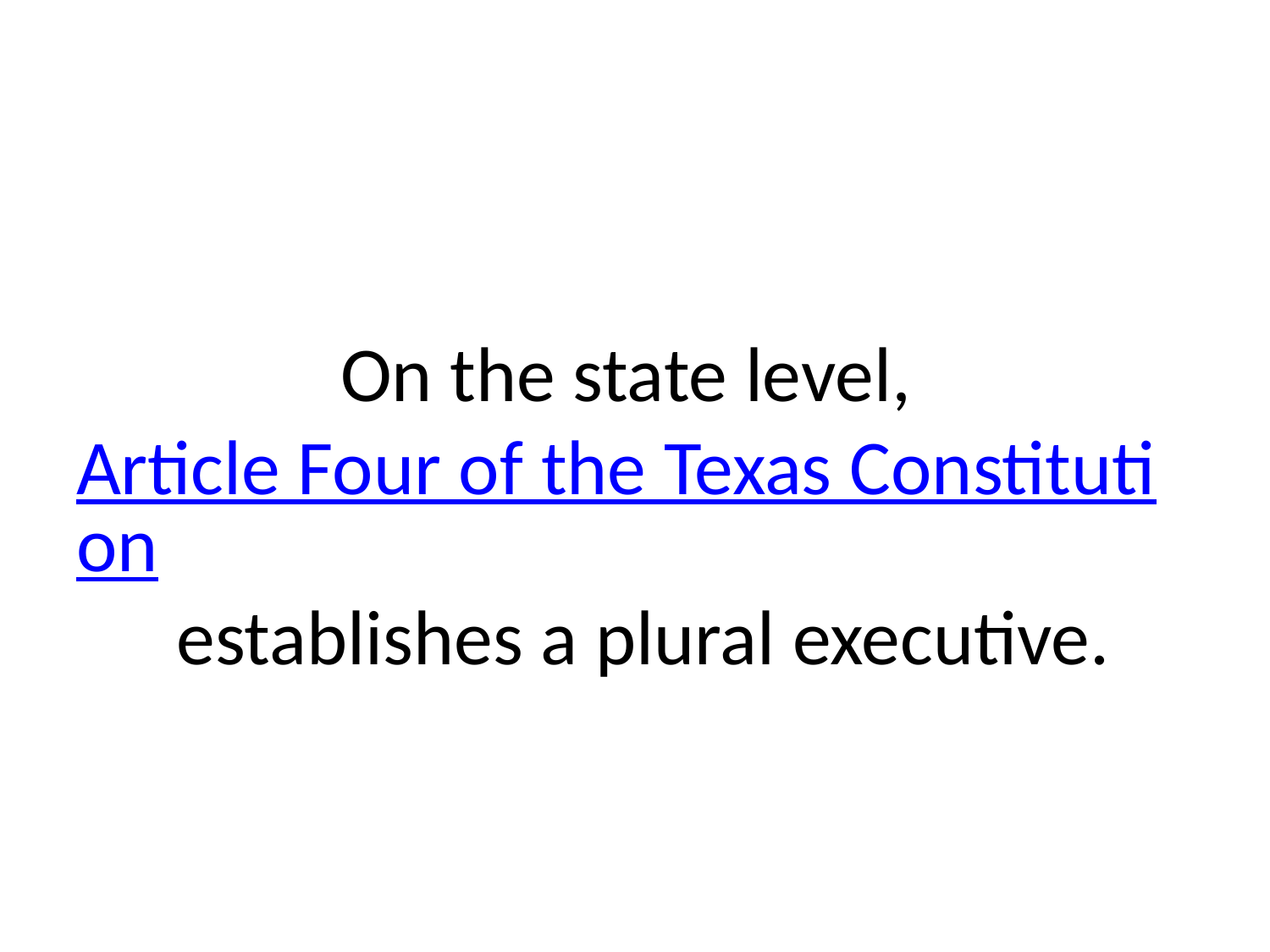

# On the state level, Article Four of the Texas Constitution establishes a plural executive.